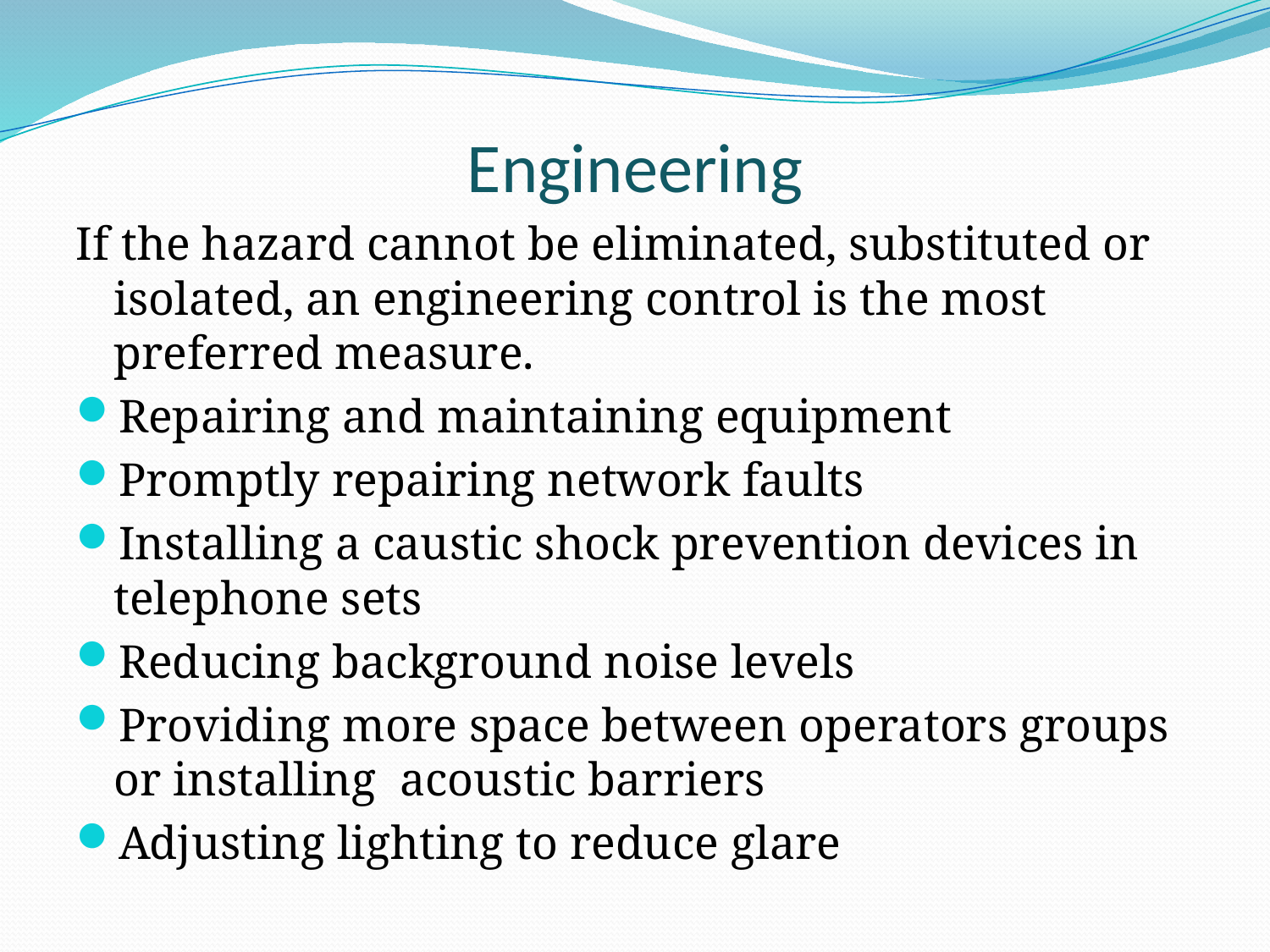

Engineering
If the hazard cannot be eliminated, substituted or isolated, an engineering control is the most preferred measure.
Repairing and maintaining equipment
Promptly repairing network faults
Installing a caustic shock prevention devices in telephone sets
Reducing background noise levels
Providing more space between operators groups or installing  acoustic barriers
Adjusting lighting to reduce glare